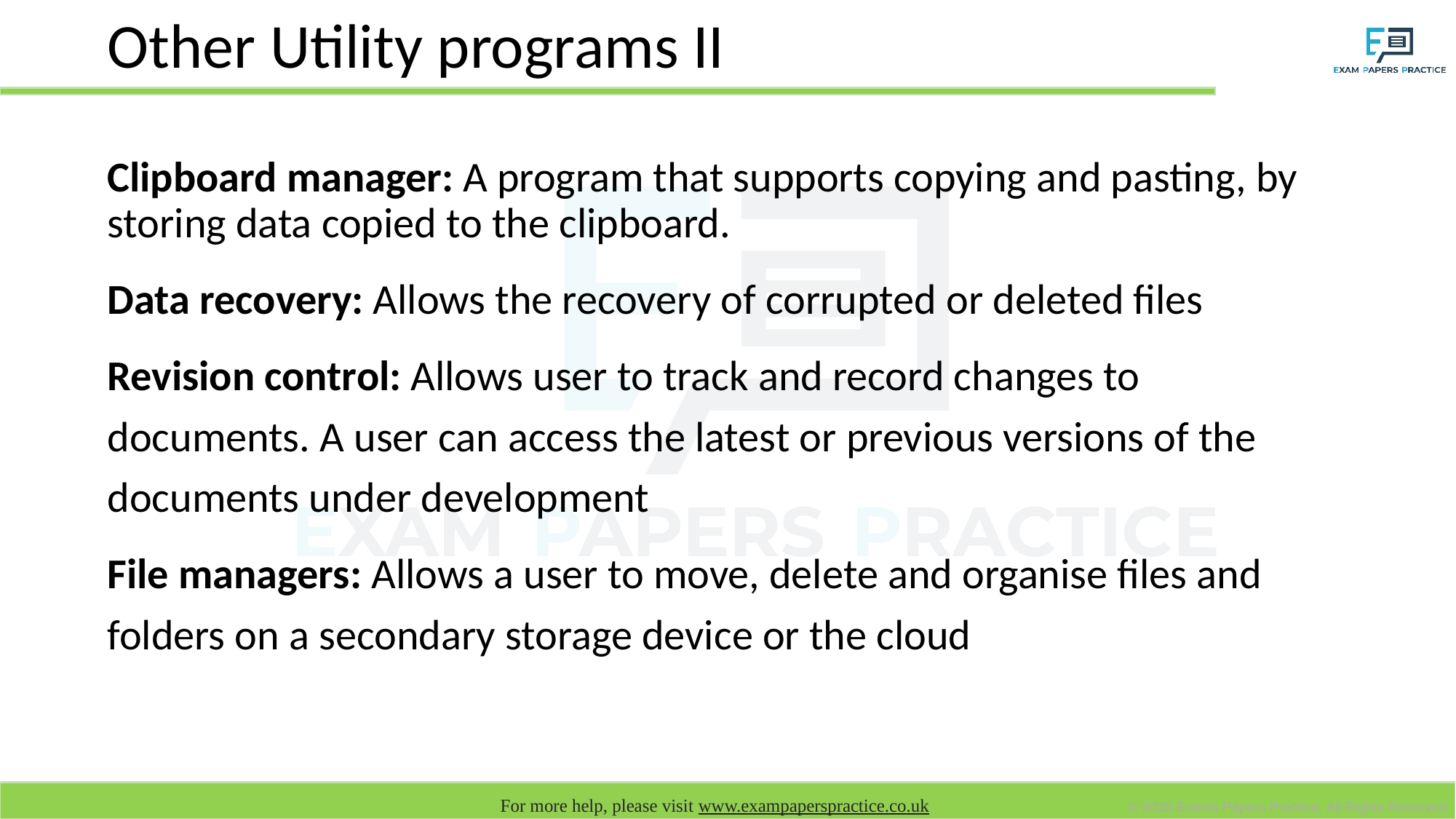

# Other Utility programs II
Clipboard manager: A program that supports copying and pasting, by storing data copied to the clipboard.
Data recovery: Allows the recovery of corrupted or deleted files
Revision control: Allows user to track and record changes to documents. A user can access the latest or previous versions of the documents under development
File managers: Allows a user to move, delete and organise files and folders on a secondary storage device or the cloud